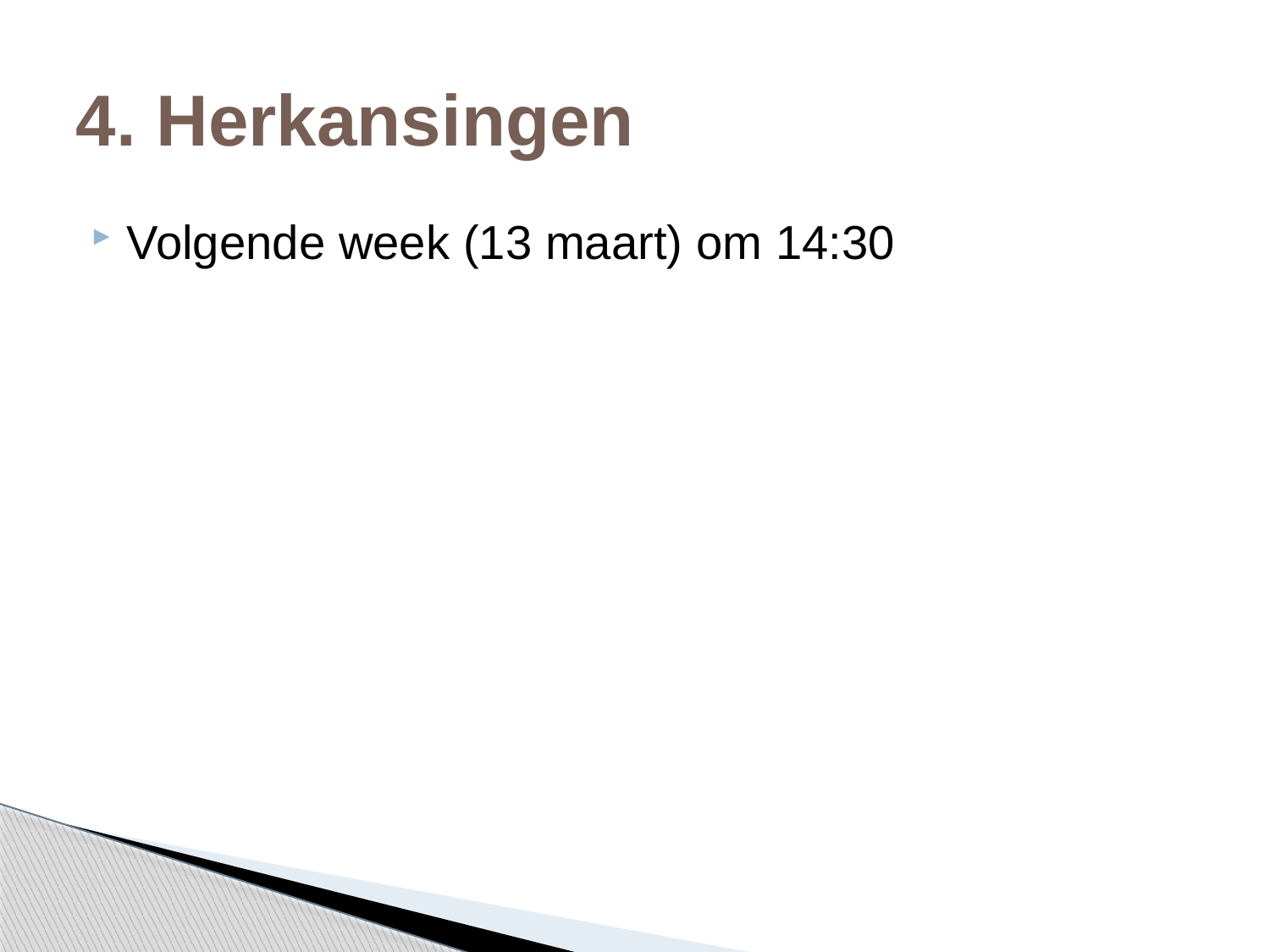

# 4. Herkansingen
Volgende week (13 maart) om 14:30